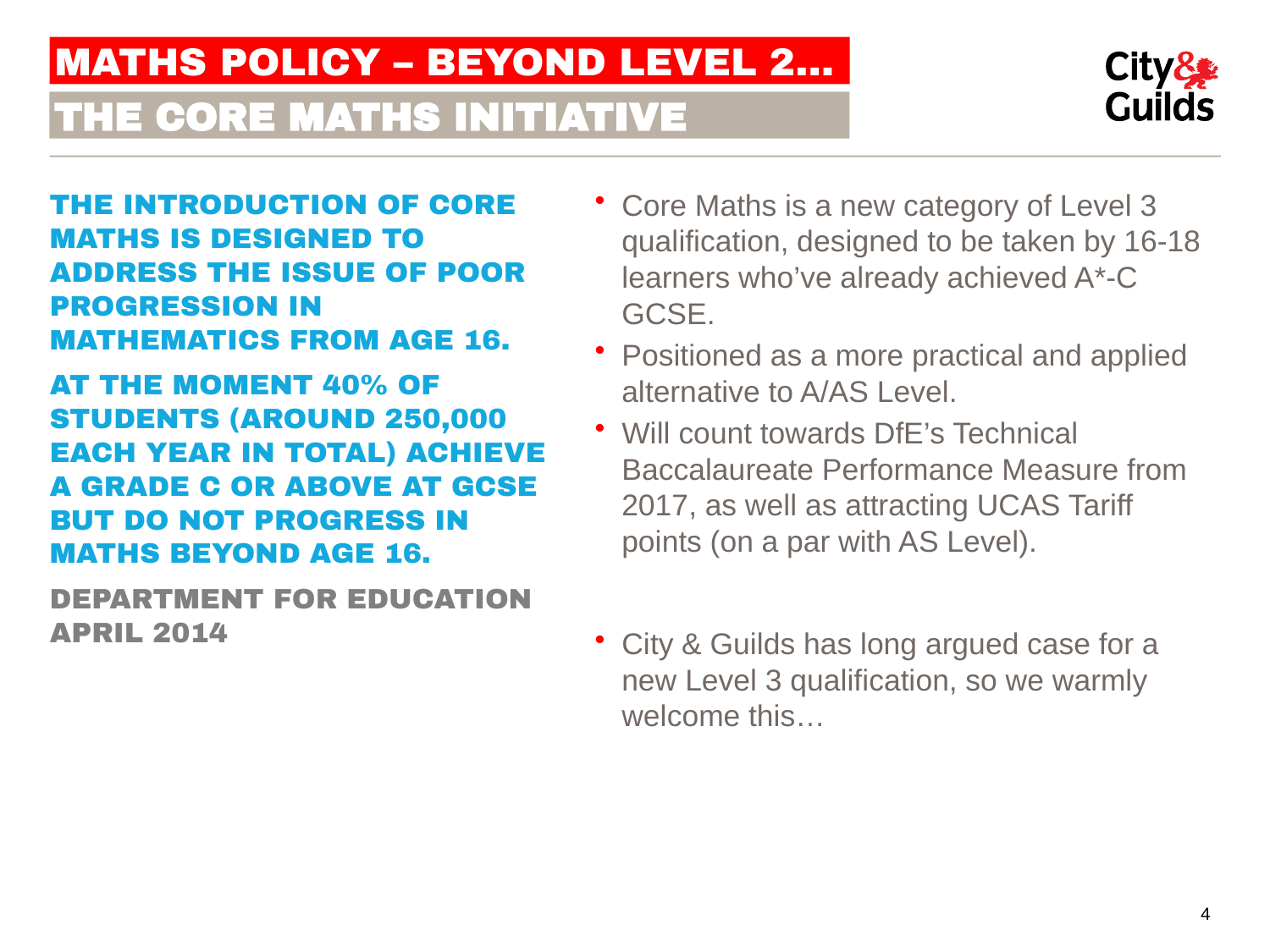

# MATHS POLICY – BEYOND LEVEL 2…
THE CORE MATHS INITIATIVE
The introduction of Core Maths is designed to address the issue of poor progression in mathematics from age 16.
At the moment 40% of students (around 250,000 each year in total) achieve a grade C or above at GCSE but do not progress in maths beyond age 16.
Department for education
april 2014
Core Maths is a new category of Level 3 qualification, designed to be taken by 16-18 learners who’ve already achieved A*-C GCSE.
Positioned as a more practical and applied alternative to A/AS Level.
Will count towards DfE’s Technical Baccalaureate Performance Measure from 2017, as well as attracting UCAS Tariff points (on a par with AS Level).

City & Guilds has long argued case for a new Level 3 qualification, so we warmly welcome this…